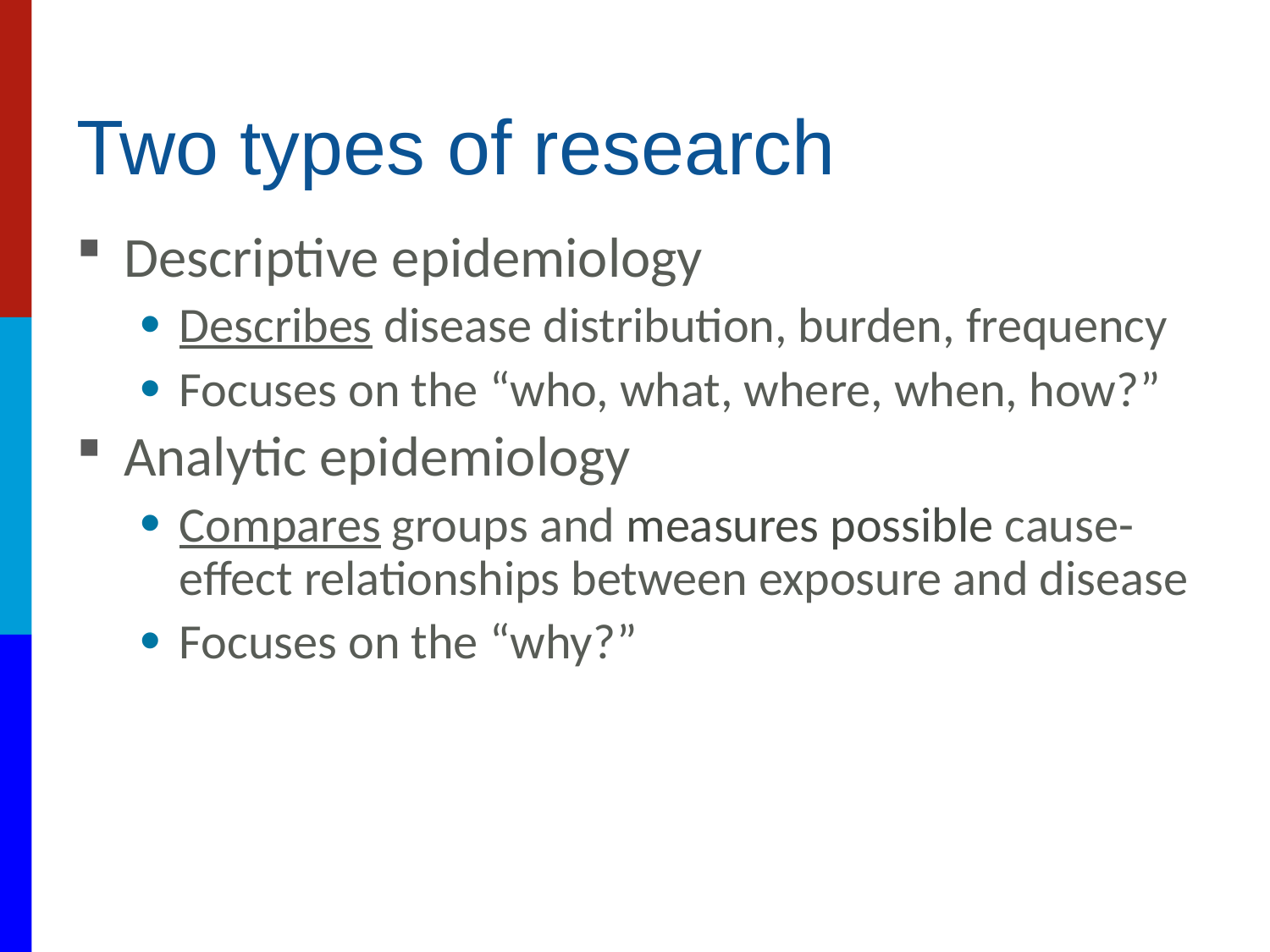

# Two types of research
Descriptive epidemiology
Describes disease distribution, burden, frequency
Focuses on the “who, what, where, when, how?”
Analytic epidemiology
Compares groups and measures possible cause-effect relationships between exposure and disease
Focuses on the “why?”